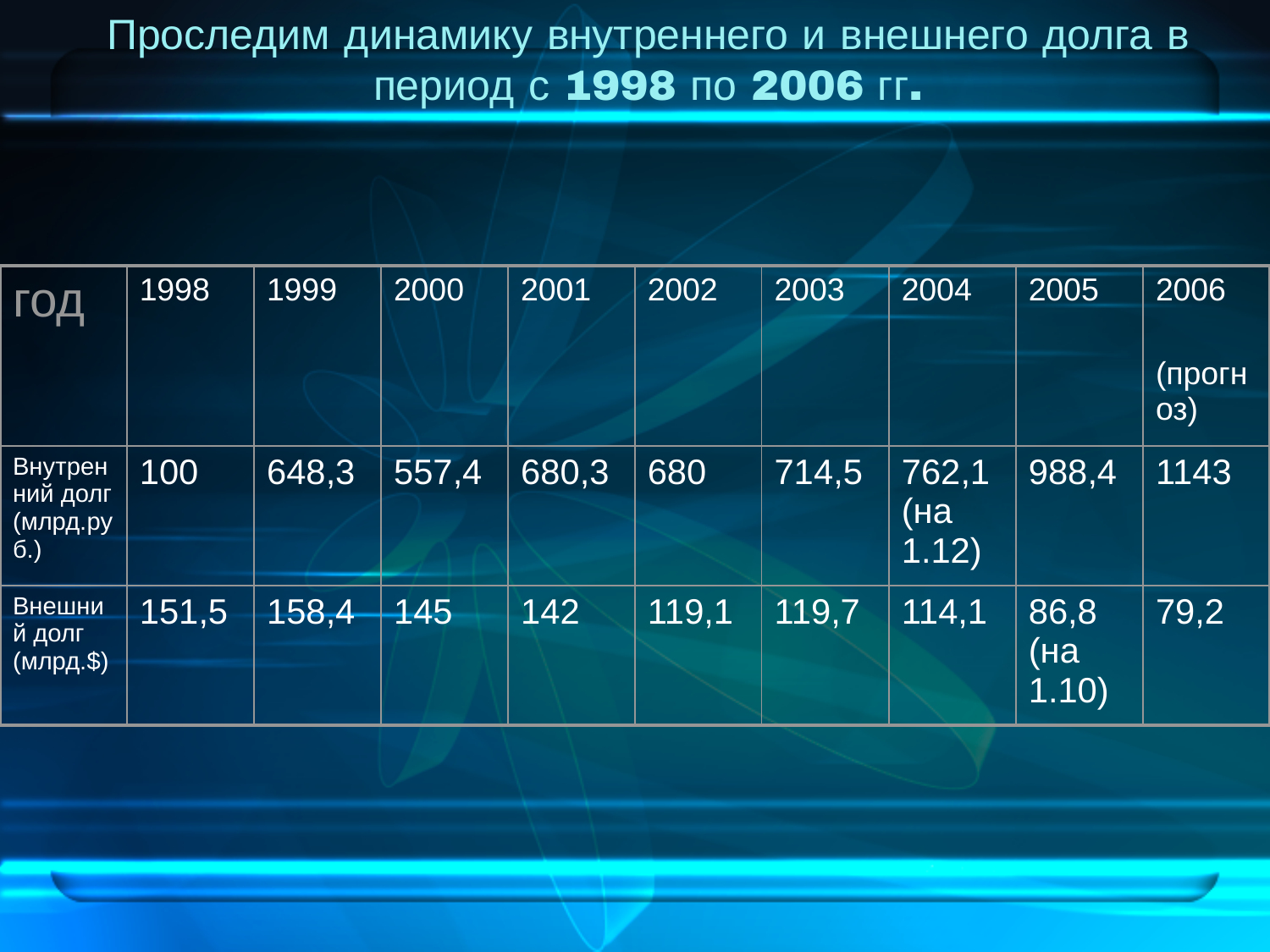

# Проследим динамику внутреннего и внешнего долга в период с 1998 по 2006 гг.
| год | 1998 | 1999 | 2000 | 2001 | 2002 | 2003 | 2004 | 2005 | 2006 (прогноз) |
| --- | --- | --- | --- | --- | --- | --- | --- | --- | --- |
| Внутренний долг (млрд.руб.) | 100 | 648,3 | 557,4 | 680,3 | 680 | 714,5 | 762,1 (на 1.12) | 988,4 | 1143 |
| Внешний долг (млрд.$) | 151,5 | 158,4 | 145 | 142 | 119,1 | 119,7 | 114,1 | 86,8 (на 1.10) | 79,2 |